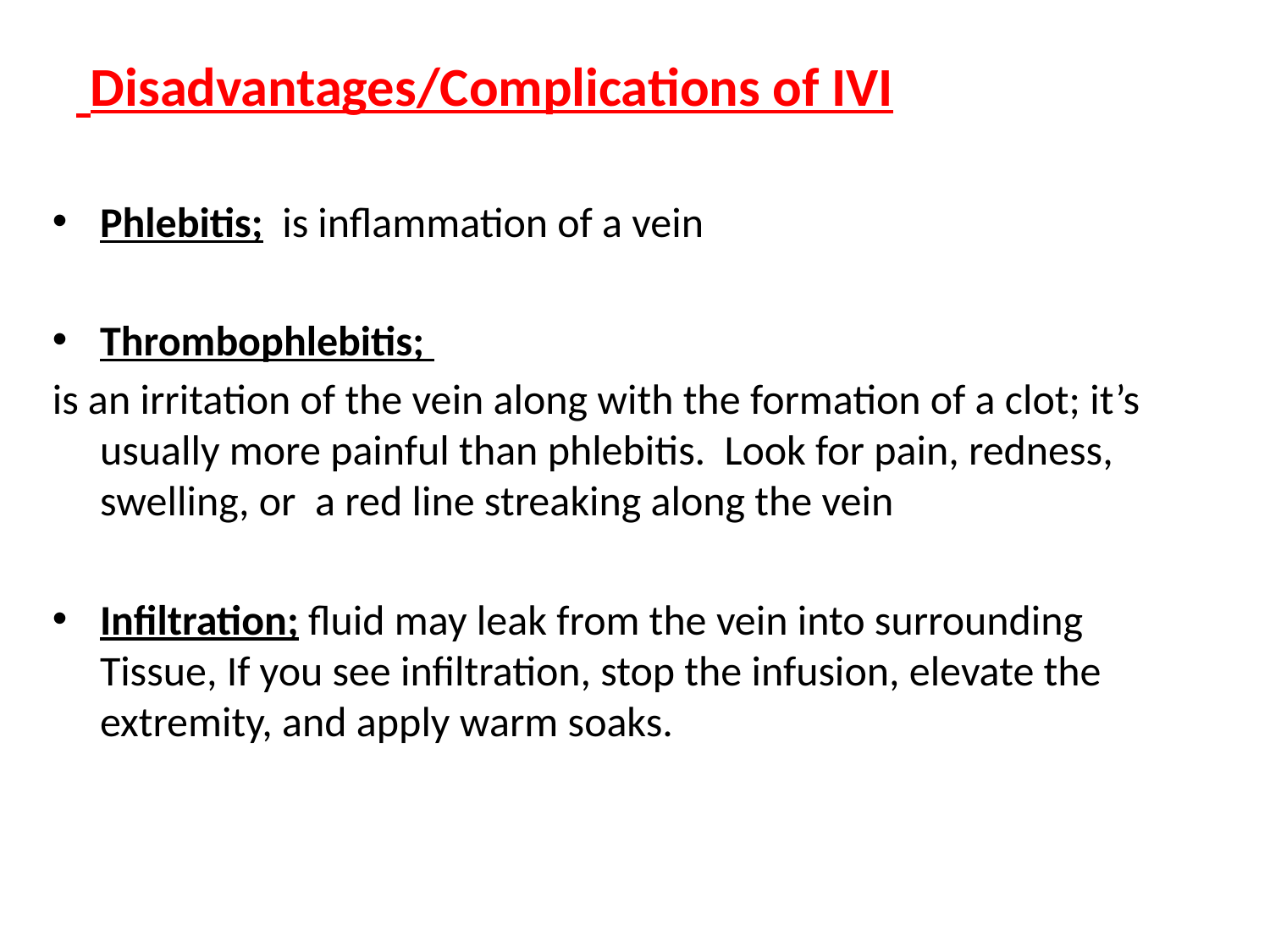

# Disadvantages/Complications of IVI
Phlebitis;  is inflammation of a vein

Thrombophlebitis;
is an irritation of the vein along with the formation of a clot; it’s usually more painful than phlebitis.  Look for pain, redness, swelling, or  a red line streaking along the vein

Infiltration; fluid may leak from the vein into surrounding Tissue, If you see infiltration, stop the infusion, elevate the extremity, and apply warm soaks.